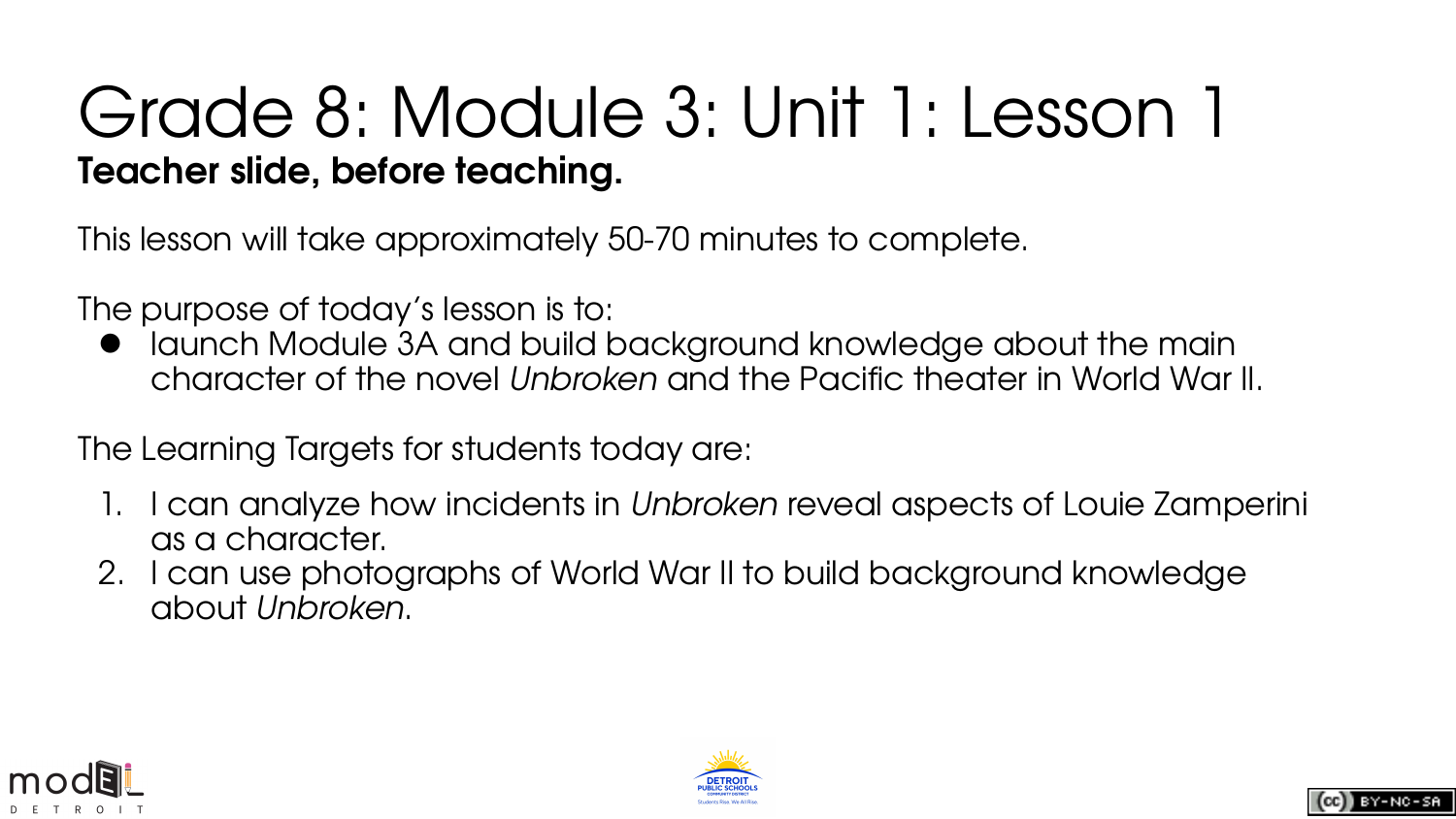

# Grade 8: Module 3: Unit 1: Lesson 1
Teacher slide, before teaching.

This lesson will take approximately 50-70 minutes to complete.

The purpose of today’s lesson is to:
launch Module 3A and build background knowledge about the main character of the novel Unbroken and the Pacific theater in World War II.

The Learning Targets for students today are:
I can analyze how incidents in Unbroken reveal aspects of Louie Zamperini as a character.
I can use photographs of World War II to build background knowledge about Unbroken.